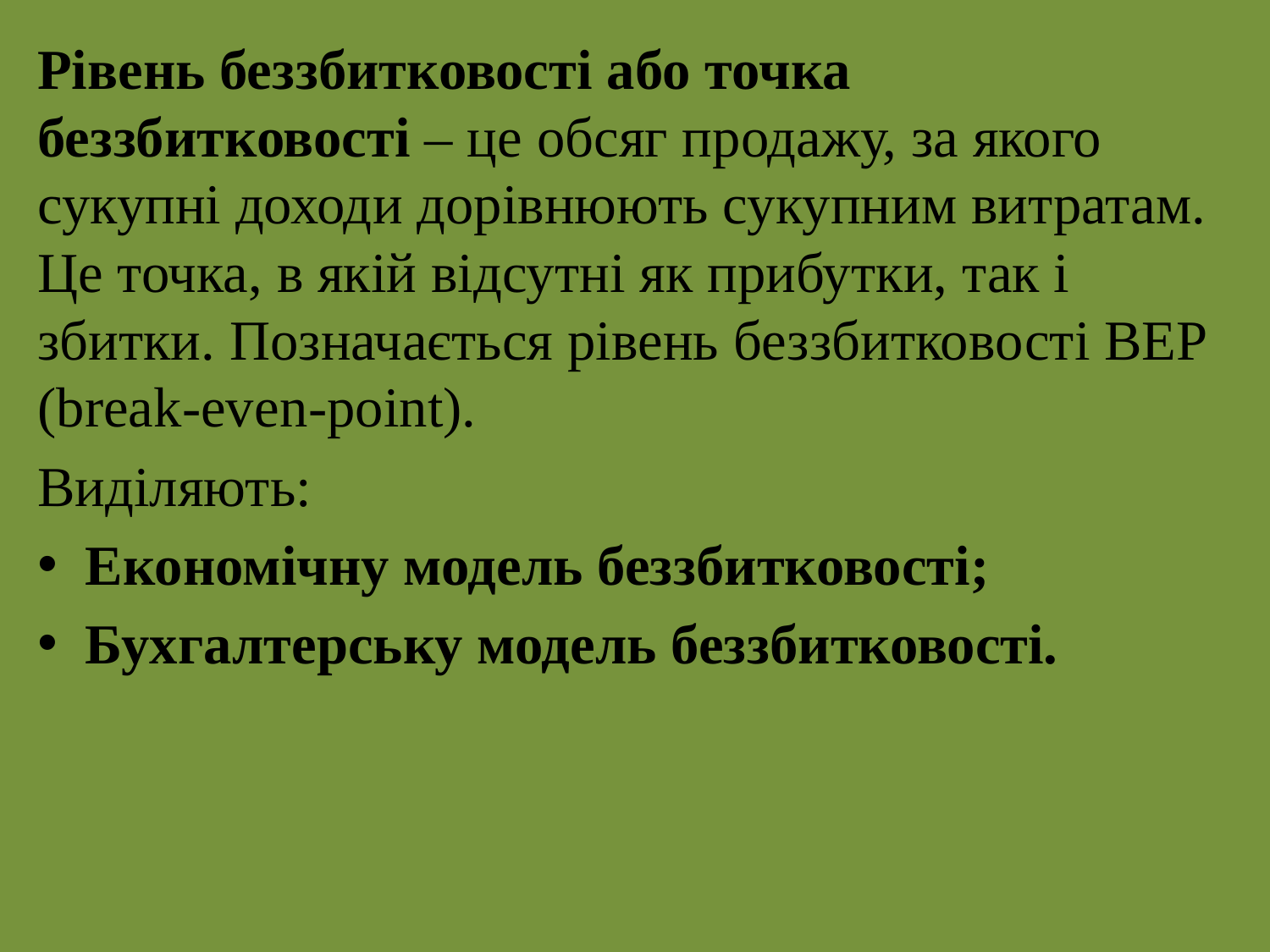

Рівень беззбитковості або точка беззбитковості – це обсяг продажу, за якого сукупні доходи дорівнюють сукупним витратам. Це точка, в якій відсутні як прибутки, так і збитки. Позначається рівень беззбитковості ВЕР (break-even-point).
Виділяють:
Економічну модель беззбитковості;
Бухгалтерську модель беззбитковості.